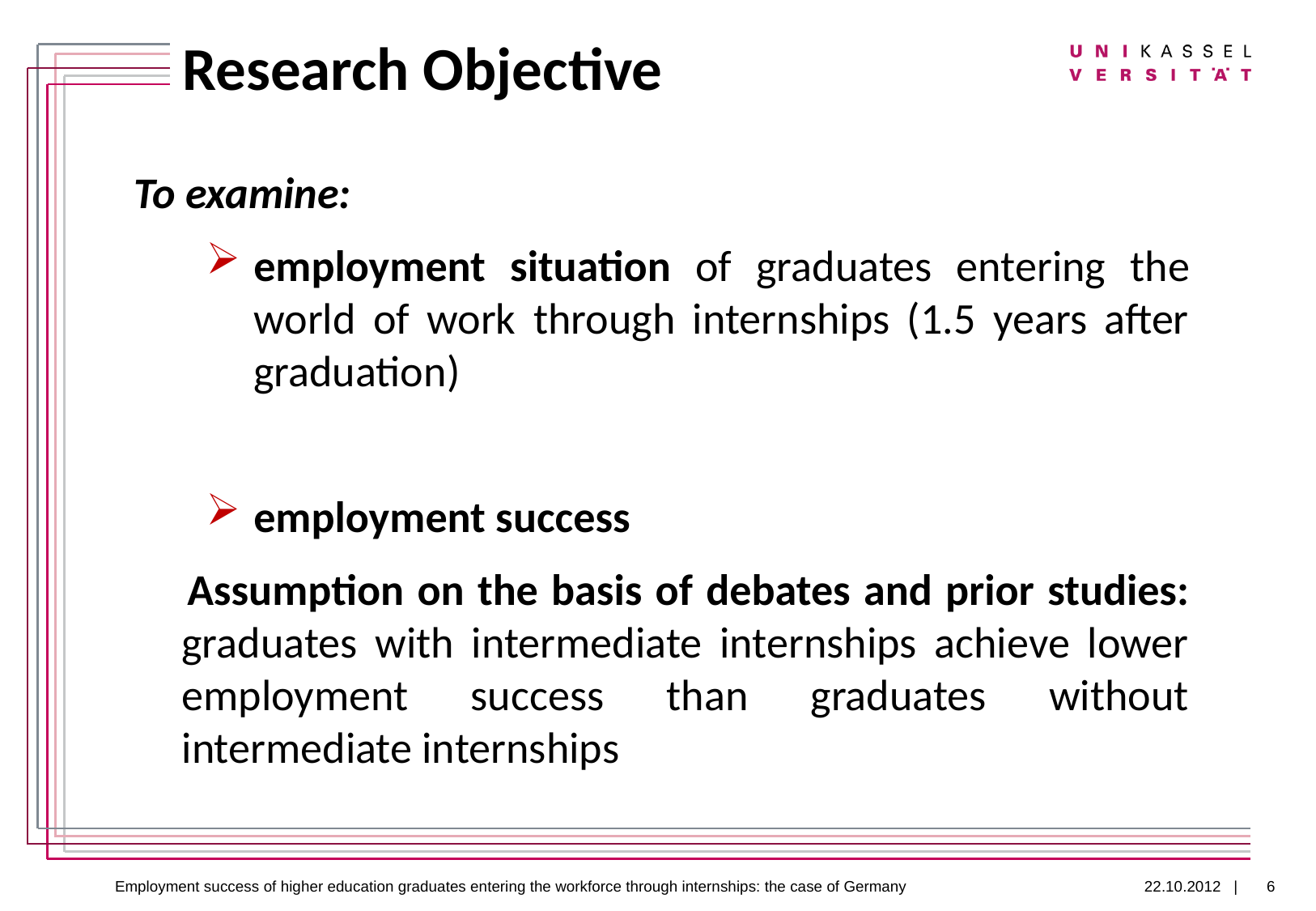

# Research Objective
To examine:
employment situation of graduates entering the world of work through internships (1.5 years after graduation)

employment success
    Assumption on the basis of debates and prior studies: graduates with intermediate internships achieve lower employment success than graduates without intermediate internships

6